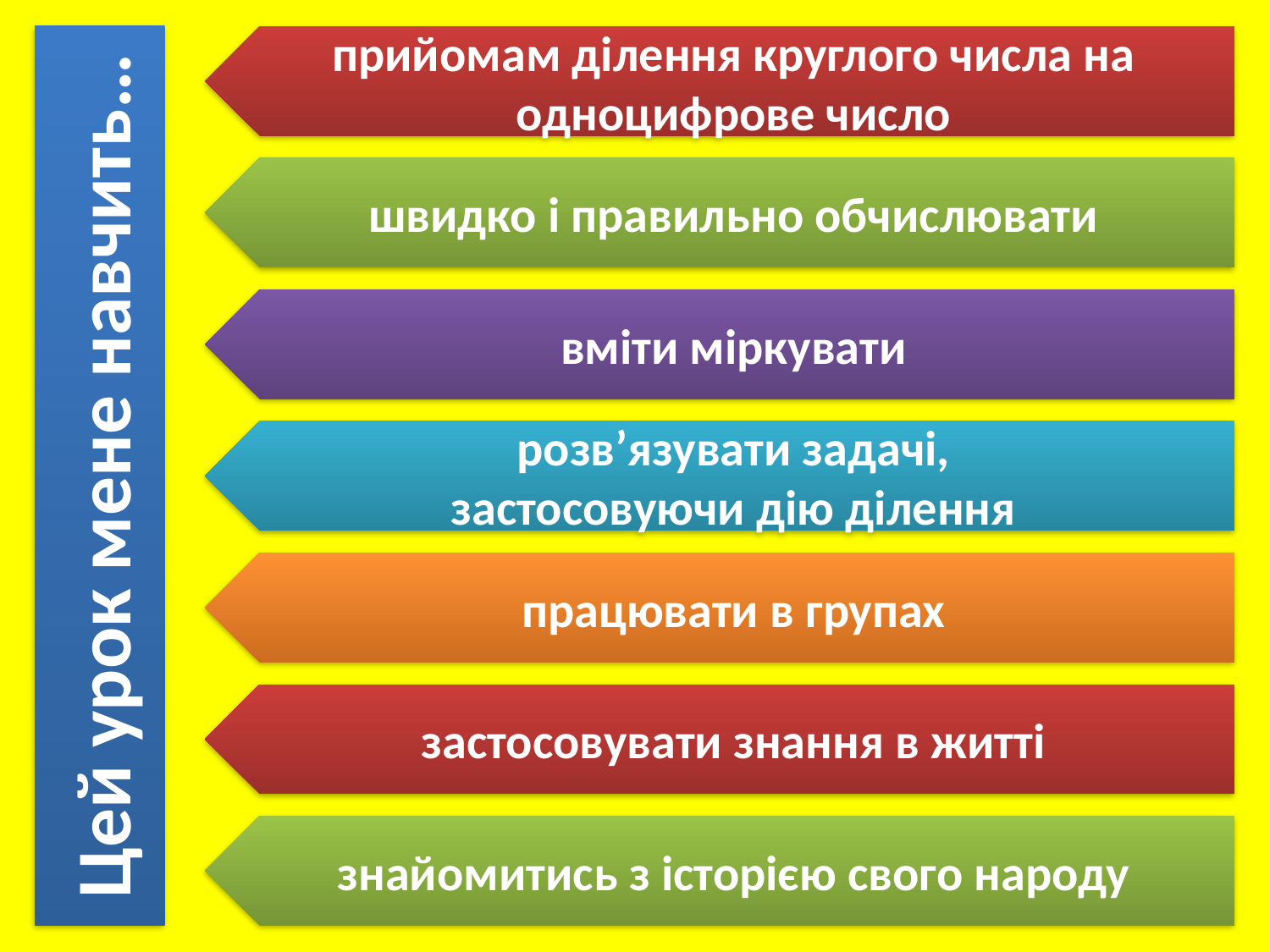

Цей урок мене навчить…
прийомам ділення круглого числа на одноцифрове число
швидко і правильно обчислювати
вміти міркувати
розв’язувати задачі,
застосовуючи дію ділення
працювати в групах
застосовувати знання в житті
знайомитись з історією свого народу